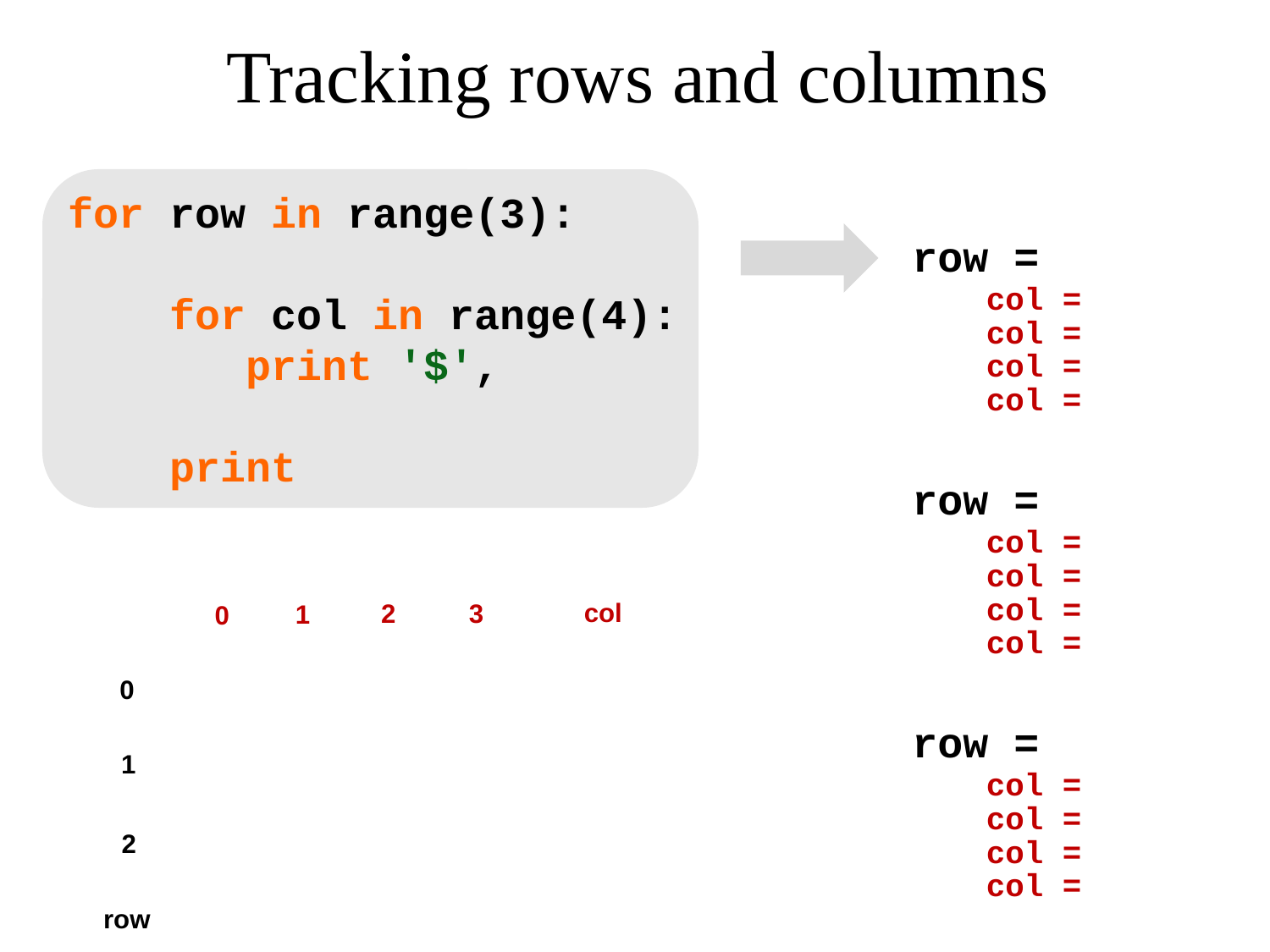

# Tracking rows and columns

for row in range(3):

    for col in range(4):
       print '$',

    print

row =
col =
col =
col =
col =
row =
col =
col =
col =
col =
col
2
3
1
0
0
row =
1
col =
col =
col =
col =
2
row